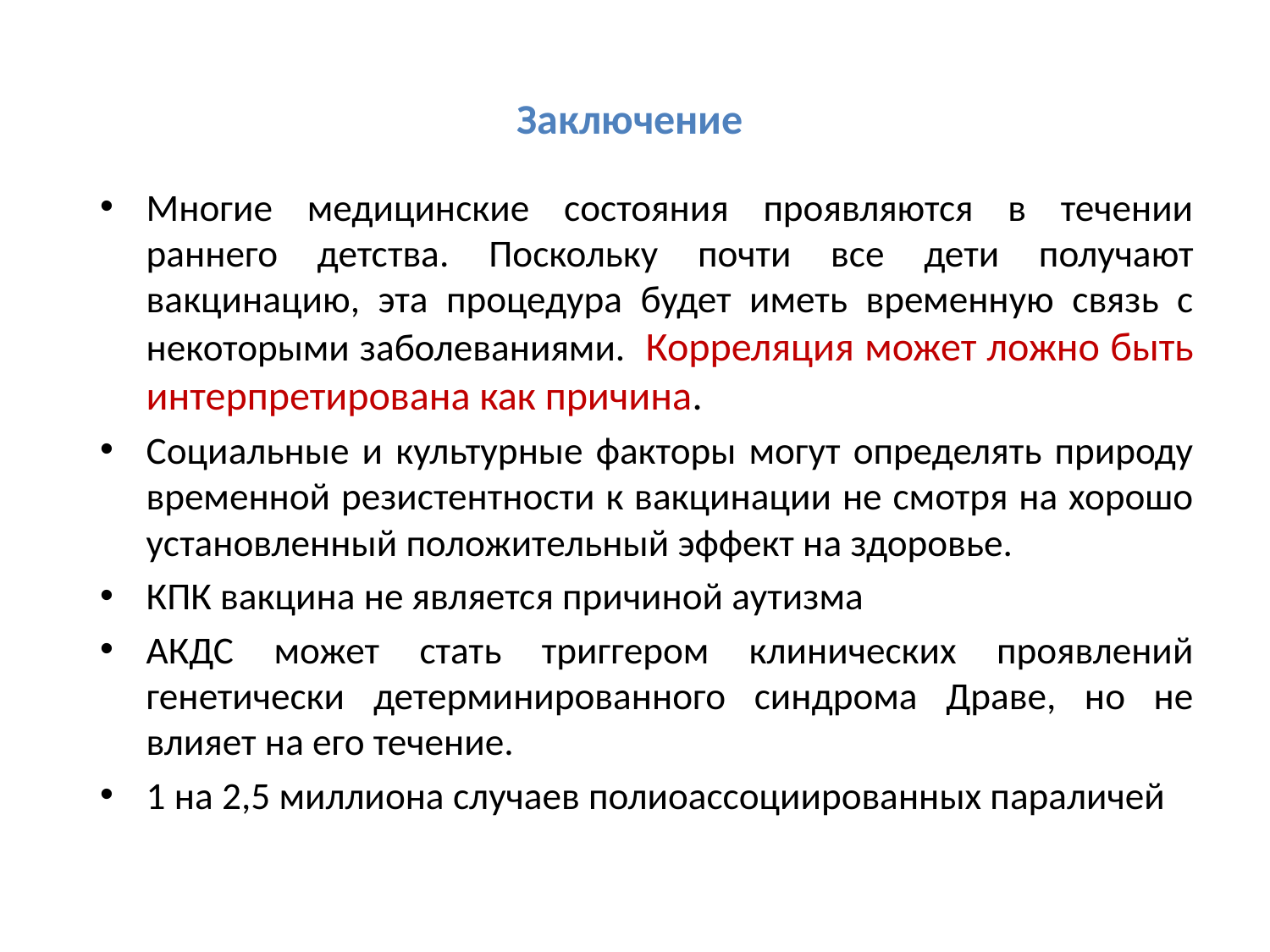

# Заключение
Многие медицинские состояния проявляются в течении раннего детства. Поскольку почти все дети получают вакцинацию, эта процедура будет иметь временную связь с некоторыми заболеваниями.  Корреляция может ложно быть интерпретирована как причина.
Социальные и культурные факторы могут определять природу временной резистентности к вакцинации не смотря на хорошо установленный положительный эффект на здоровье.
КПК вакцина не является причиной аутизма
АКДС может стать триггером клинических проявлений генетически детерминированного синдрома Драве, но не влияет на его течение.
1 на 2,5 миллиона случаев полиоассоциированных параличей